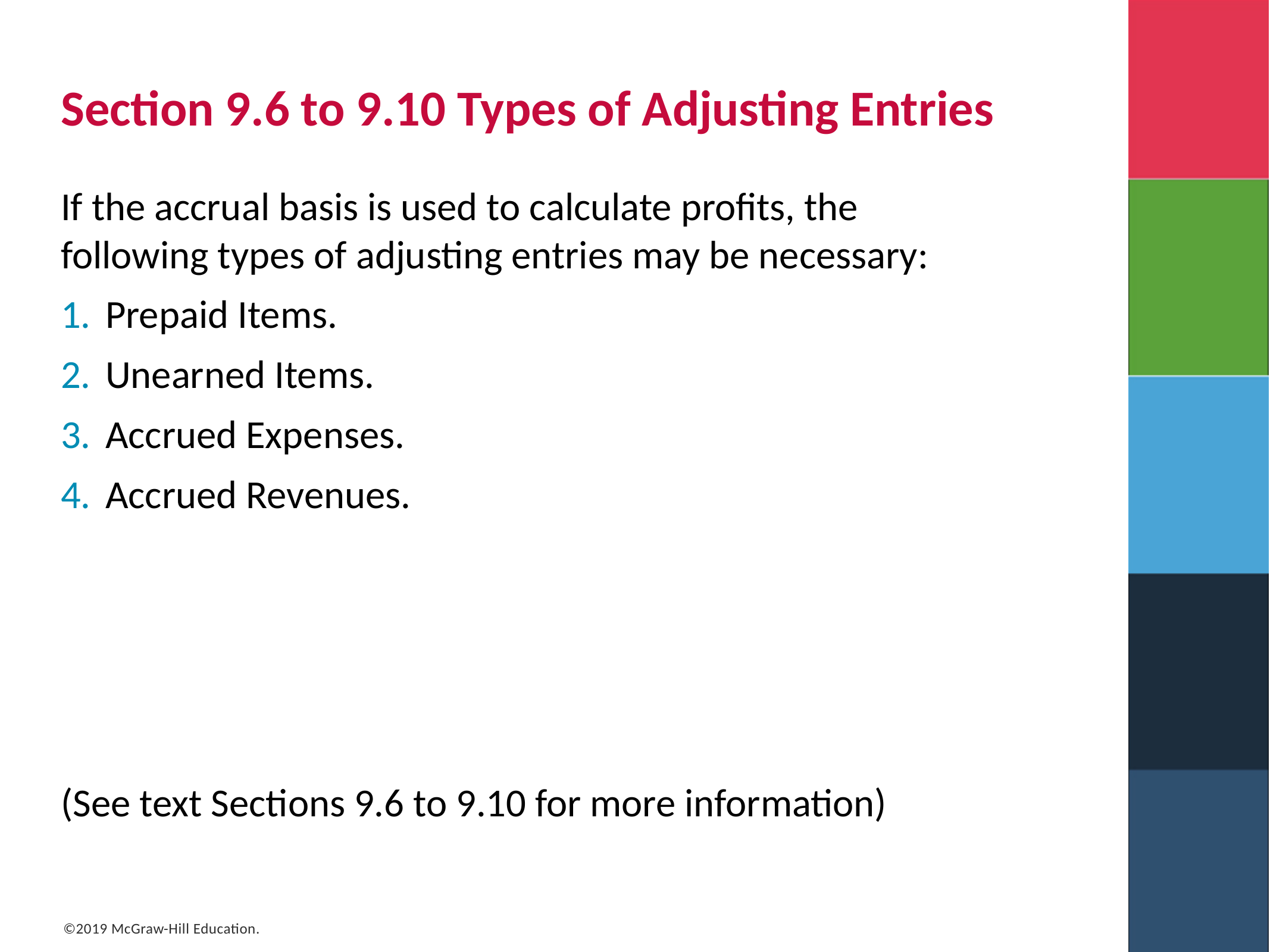

# Section 9.6 to 9.10 Types of Adjusting Entries
If the accrual basis is used to calculate profits, the following types of adjusting entries may be necessary:
Prepaid Items.
Unearned Items.
Accrued Expenses.
Accrued Revenues.
(See text Sections 9.6 to 9.10 for more information)